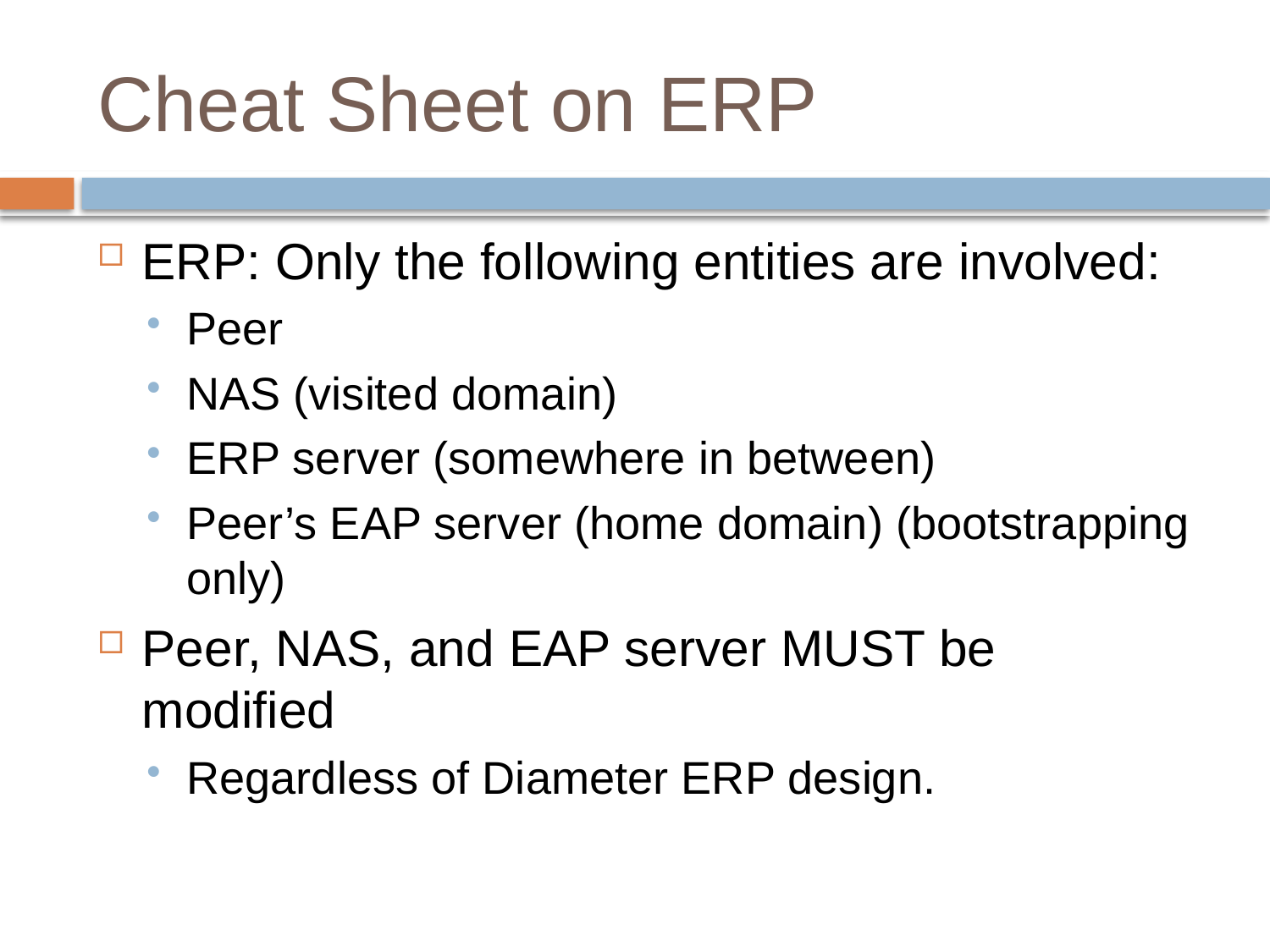

# Cheat Sheet on ERP
ERP: Only the following entities are involved:
Peer
NAS (visited domain)
ERP server (somewhere in between)
Peer’s EAP server (home domain) (bootstrapping only)
Peer, NAS, and EAP server MUST be modified
Regardless of Diameter ERP design.